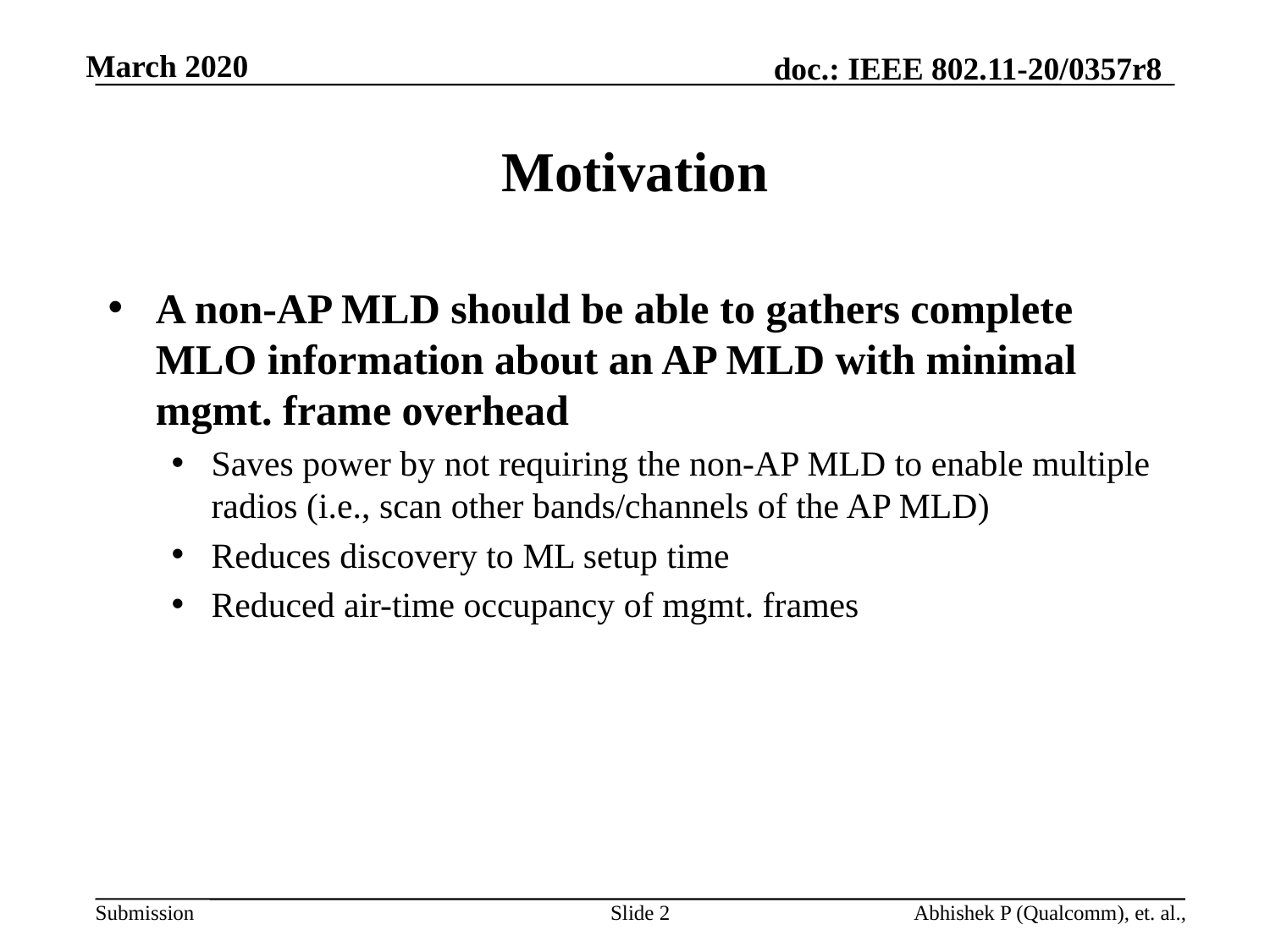

# Motivation
A non-AP MLD should be able to gathers complete MLO information about an AP MLD with minimal mgmt. frame overhead
Saves power by not requiring the non-AP MLD to enable multiple radios (i.e., scan other bands/channels of the AP MLD)
Reduces discovery to ML setup time
Reduced air-time occupancy of mgmt. frames
Slide 2
Abhishek P (Qualcomm), et. al.,